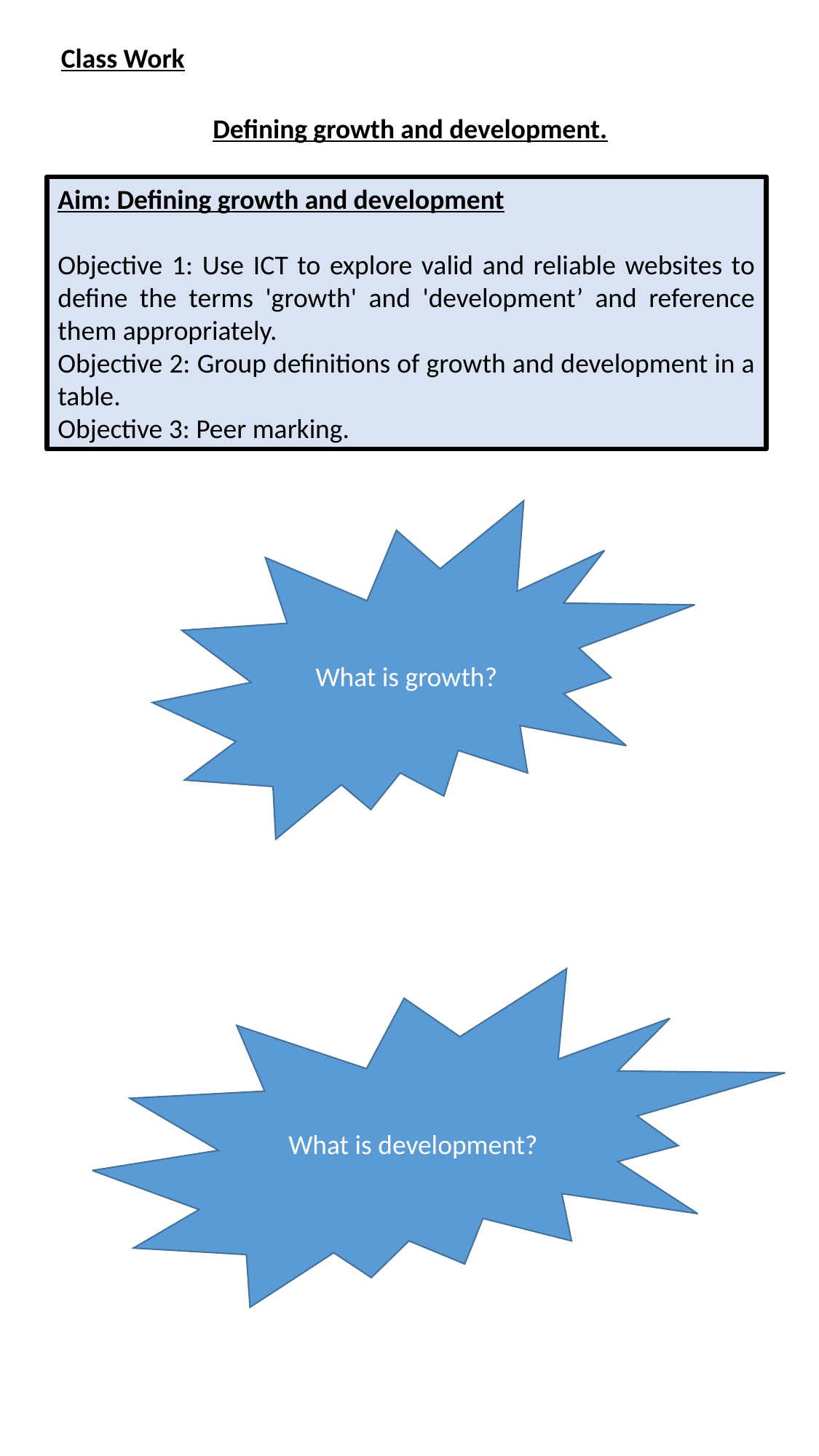

Class Work
Defining growth and development.
Aim: Defining growth and development

Objective 1: Use ICT to explore valid and reliable websites to define the terms 'growth' and 'development’ and reference them appropriately.
Objective 2: Group definitions of growth and development in a table.
Objective 3: Peer marking.
 What is growth?
What is development?